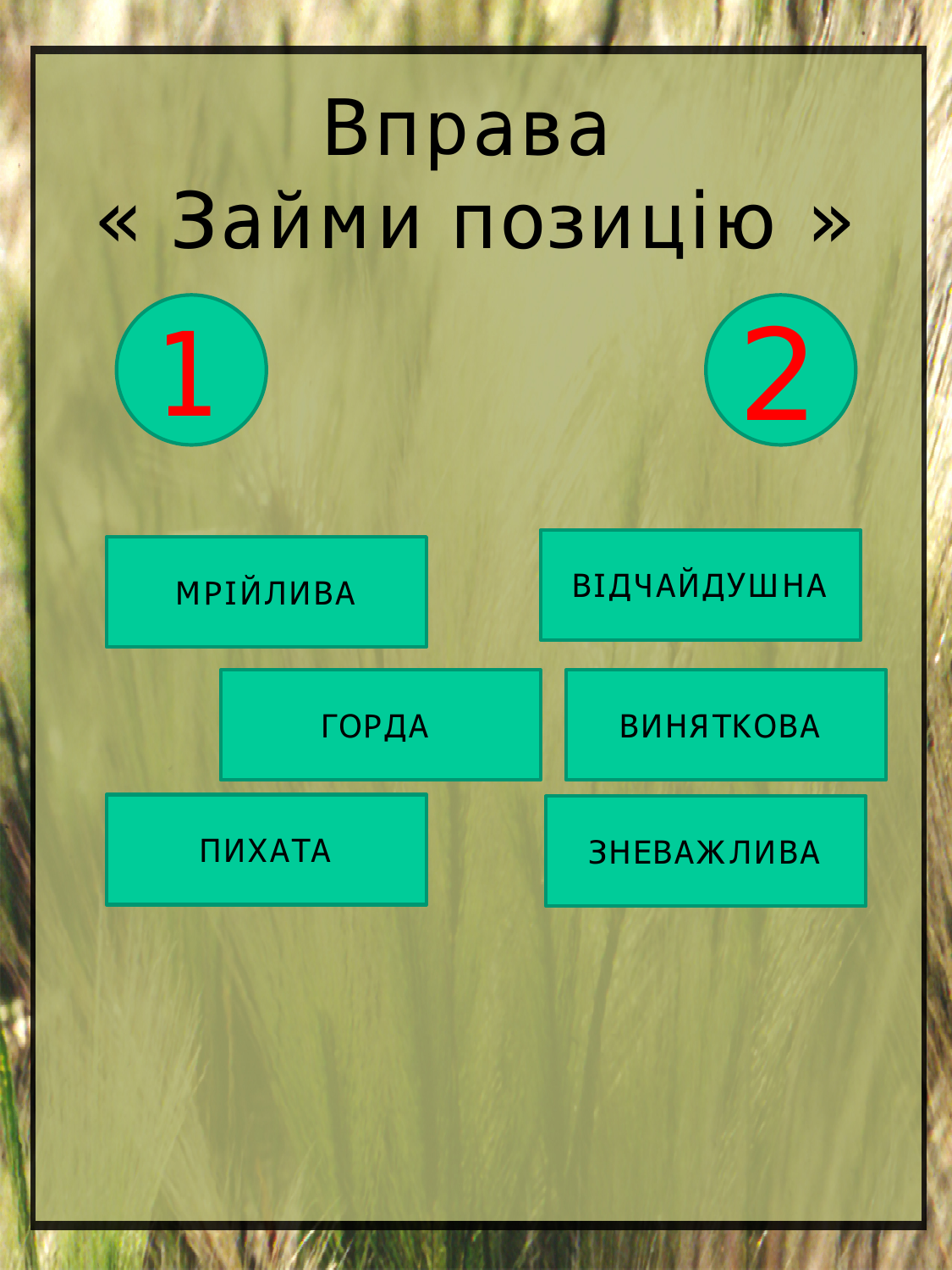

# Вправа « Займи позицію »
1
2
ВІДЧАЙДУШНА
МРІЙЛИВА
ГОРДА
ВИНЯТКОВА
ПИХАТА
ЗНЕВАЖЛИВА